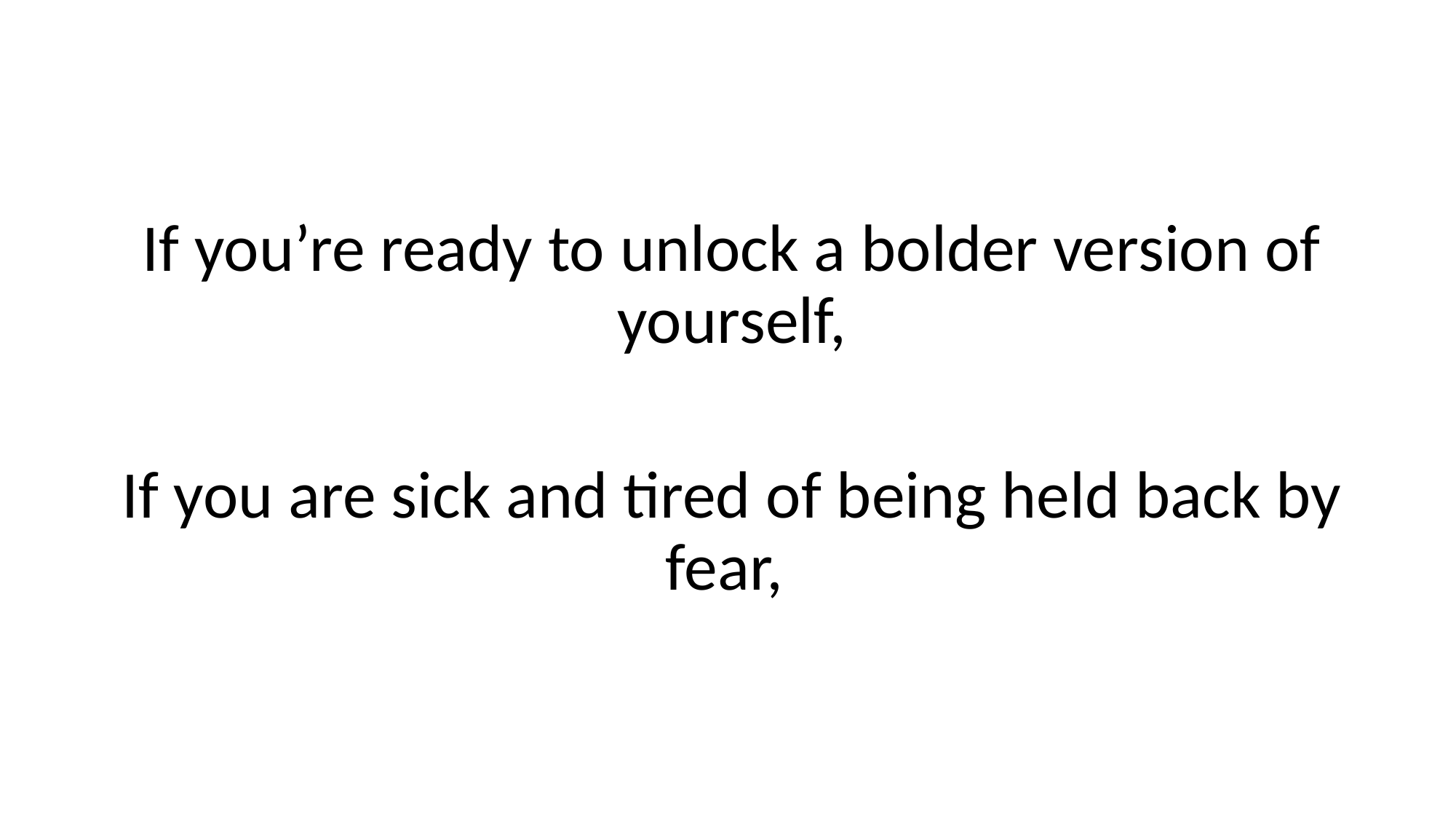

If you’re ready to unlock a bolder version of yourself,

If you are sick and tired of being held back by fear,